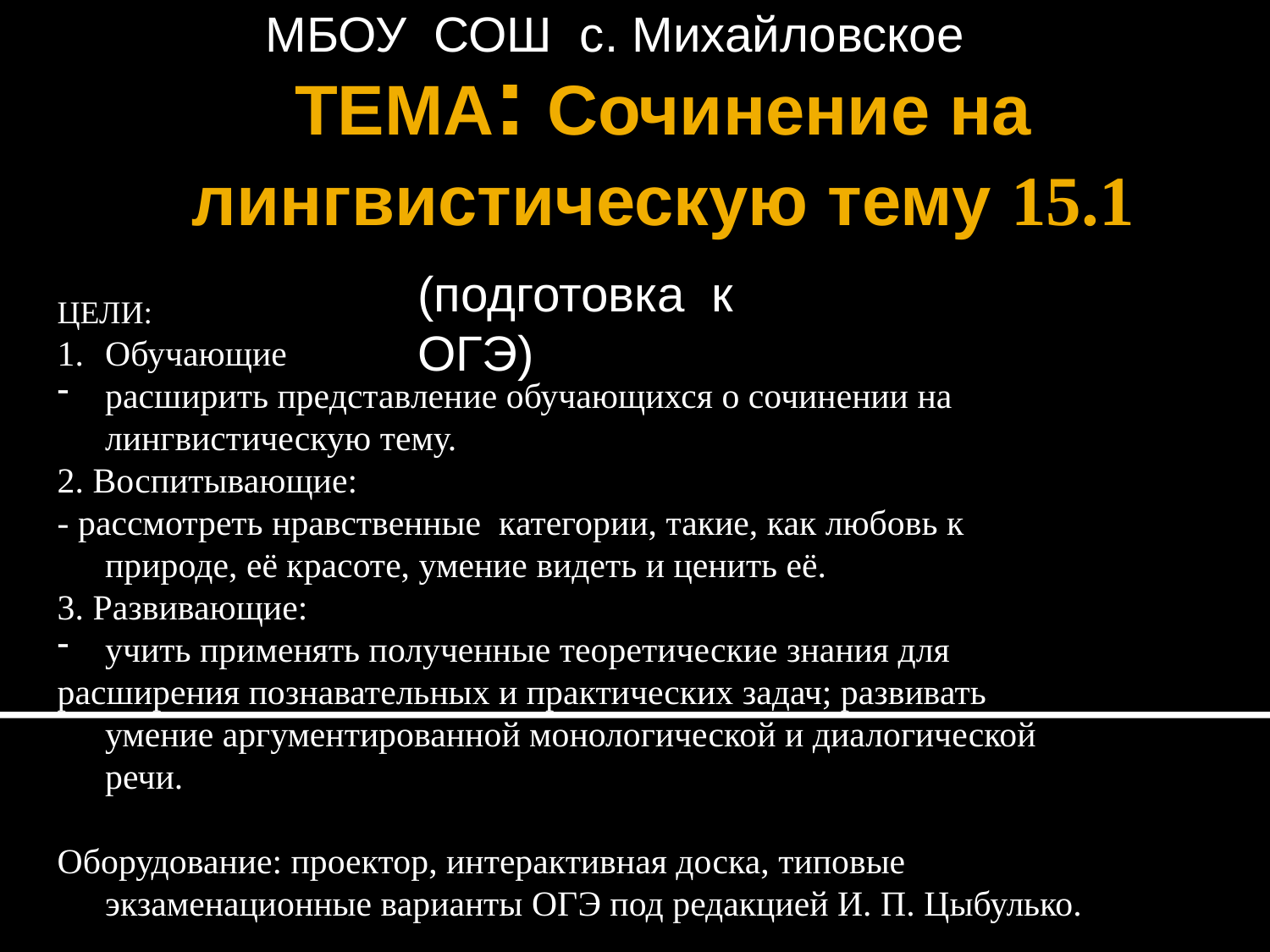

МБОУ  СОШ  с. Михайловское
# ТЕМА: Сочинение на лингвистическую тему 15.1
(подготовка  к  ОГЭ)
ЦЕЛИ:
Обучающие
расширить представление обучающихся о сочинении на лингвистическую тему.
2. Воспитывающие:
- рассмотреть нравственные  категории, такие, как любовь к природе, её красоте, умение видеть и ценить её.
3. Развивающие:
учить применять полученные теоретические знания для
расширения познавательных и практических задач; развивать умение аргументированной монологической и диалогической речи.

Оборудование: проектор, интерактивная доска, типовые экзаменационные варианты ОГЭ под редакцией И. П. Цыбулько.